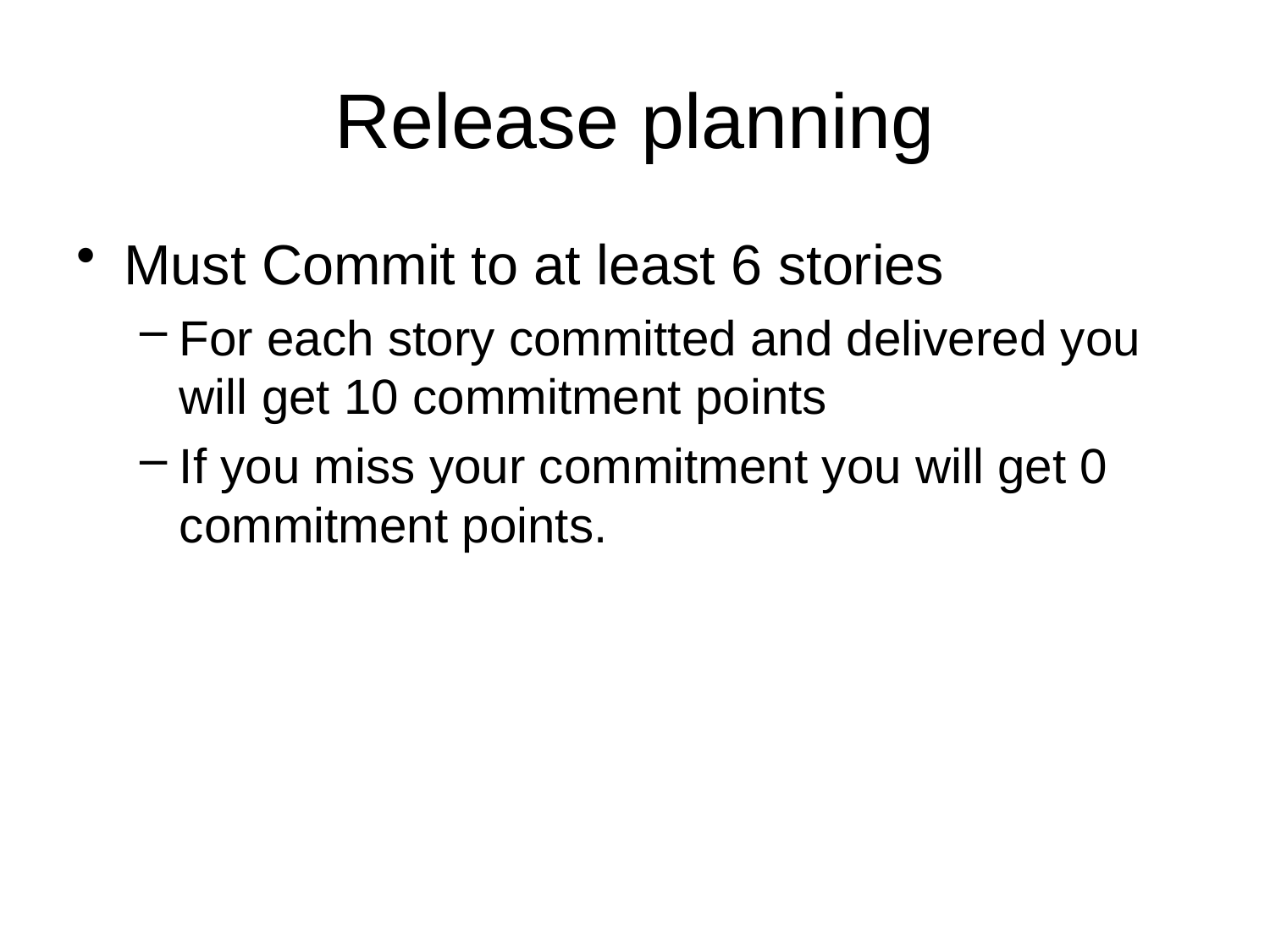

# Release planning
Must Commit to at least 6 stories
For each story committed and delivered you will get 10 commitment points
If you miss your commitment you will get 0 commitment points.